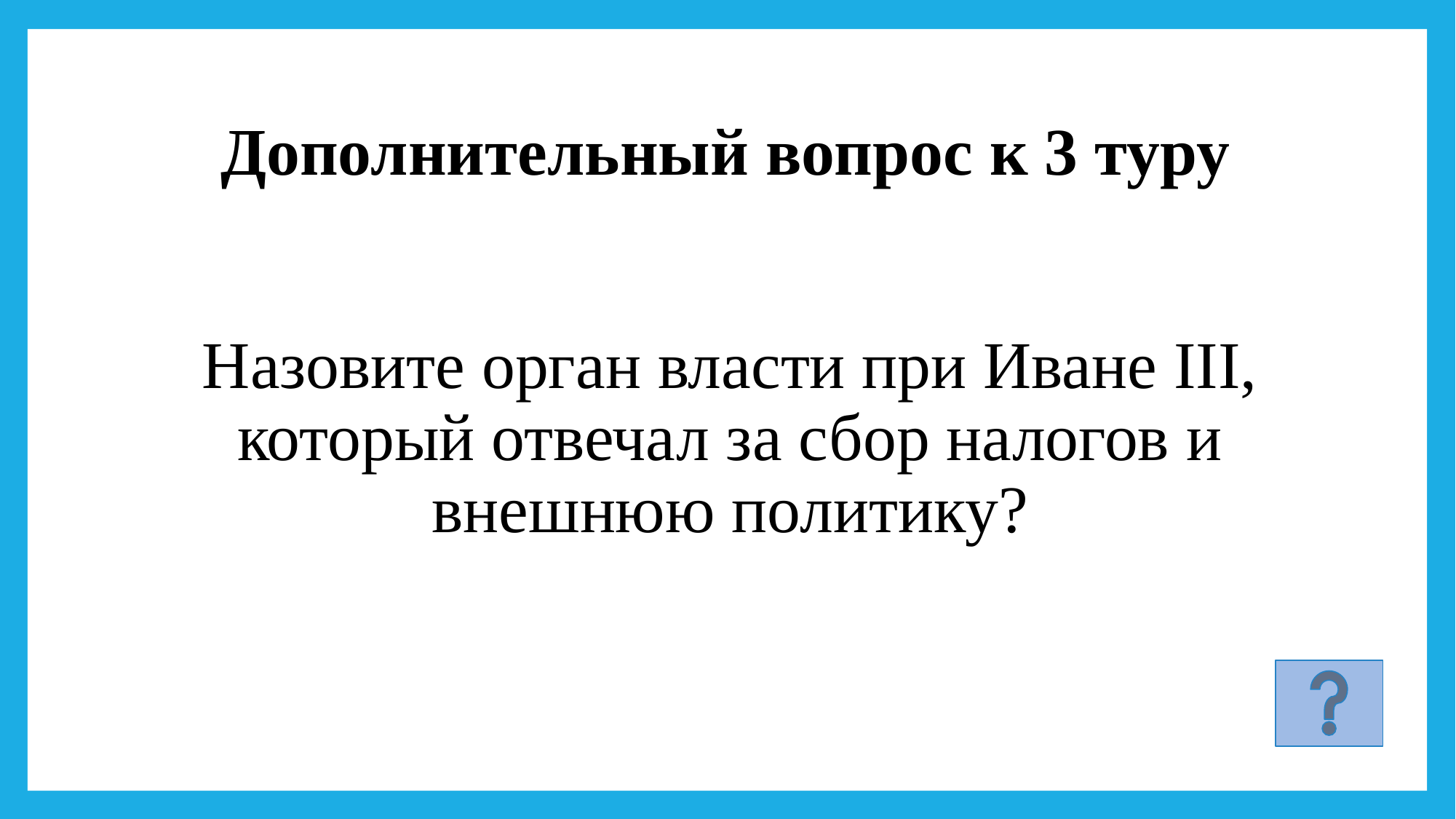

# Дополнительный вопрос к 3 туру
Назовите орган власти при Иване III, который отвечал за сбор налогов и внешнюю политику?